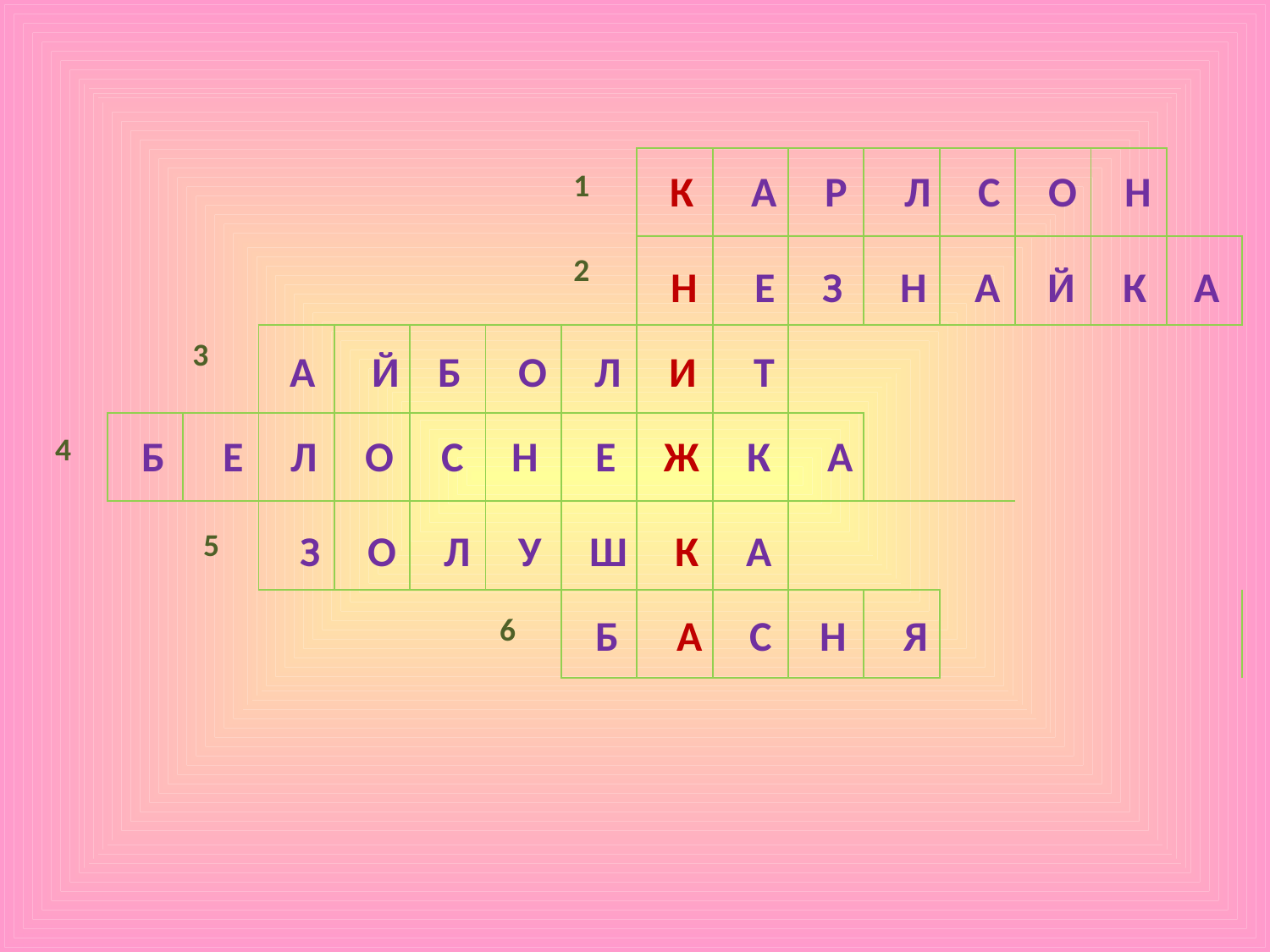

|  |  |  |  |  |  |  |  |  |  |  |  |  |  |  |  |
| --- | --- | --- | --- | --- | --- | --- | --- | --- | --- | --- | --- | --- | --- | --- | --- |
|  |  |  |  |  |  |  |  |  |  |  |  |  |  |  |  |
|  |  |  |  |  |  |  |  |  |  |  |  |  |  |  |  |
|  |  |  |  |  |  |  |  |  |  |  |  |  |  |  |  |
|  |  |  |  |  |  |  |  |  |  |  |  |  |  |  |  |
|  |  |  |  |  |  |  |  |  |  |  |  |  |  |  |  |
1
К      А     Р      Л     С     О     Н
2
Н      Е     З      Н     А     Й     К     А
3
А      Й    Б      О     Л     И      Т
4
Б      Е     Л     О     С     Н      Е     Ж     К      А
5
З     О     Л     У     Ш     К     А
6
Б      А     С     Н      Я